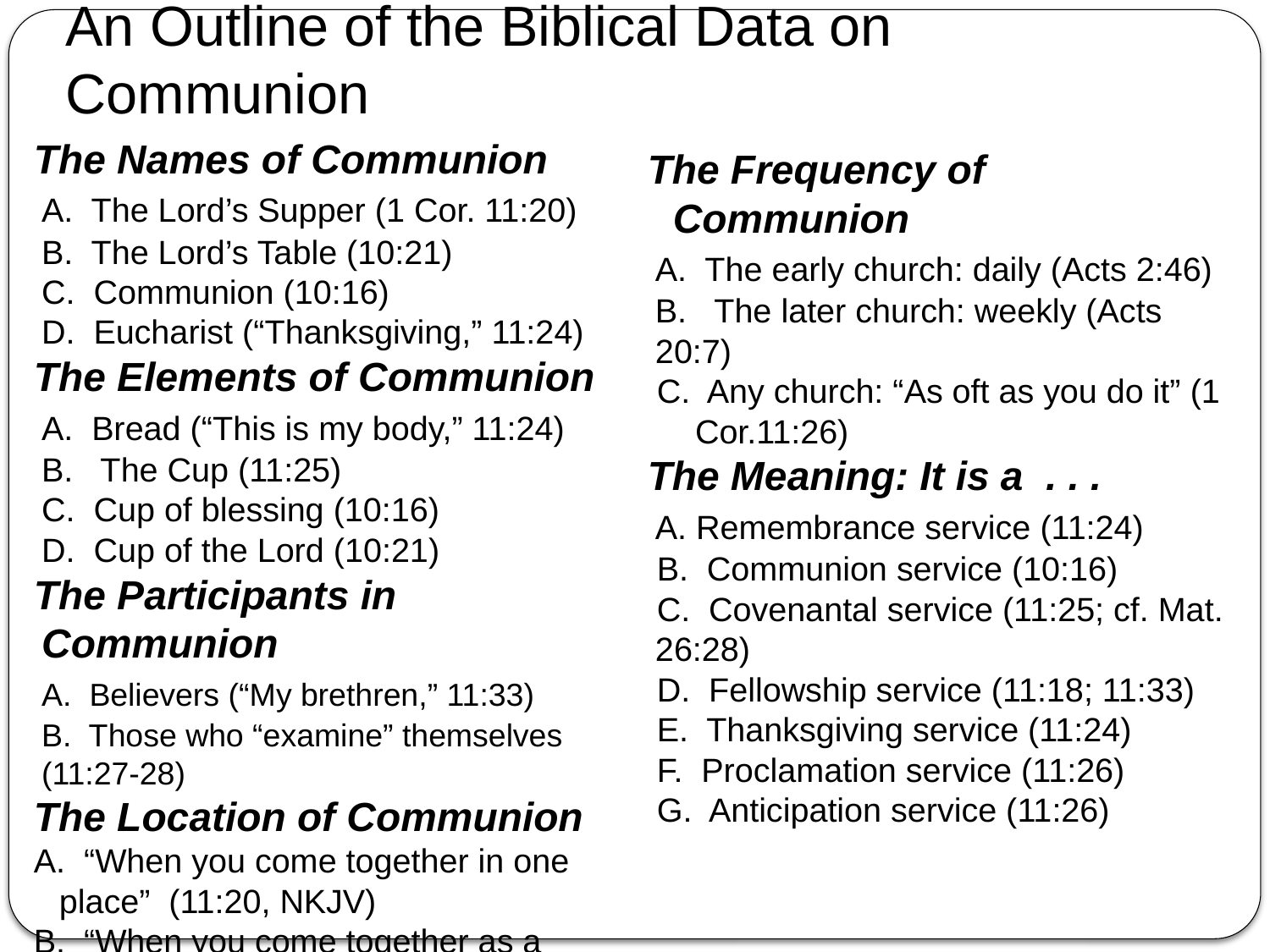

# An Outline of the Biblical Data on Communion
The Names of Communion
	A.  The Lord’s Supper (1 Cor. 11:20)
	B.  The Lord’s Table (10:21)
	C.  Communion (10:16)
	D.  Eucharist (“Thanksgiving,” 11:24)
The Elements of Communion
	A.  Bread (“This is my body,” 11:24)
	B.   The Cup (11:25)
	C.  Cup of blessing (10:16)
	D.  Cup of the Lord (10:21)
The Participants in Communion
	A.  Believers (“My brethren,” 11:33)
	B.  Those who “examine” themselves (11:27-28)
The Location of Communion
A.  “When you come together in one place”  (11:20, NKJV)
B.  “When you come together as a church” (11:18)
The Frequency of Communion
	A.  The early church: daily (Acts 2:46)
	B.   The later church: weekly (Acts 20:7)
 C.  Any church: “As oft as you do it” (1 Cor.11:26)
The Meaning: It is a  . . .
	A. Remembrance service (11:24)
 B.  Communion service (10:16)
 C.  Covenantal service (11:25; cf. Mat. 26:28)
 D.  Fellowship service (11:18; 11:33)
 E.  Thanksgiving service (11:24)
 F.  Proclamation service (11:26)
 G.  Anticipation service (11:26)